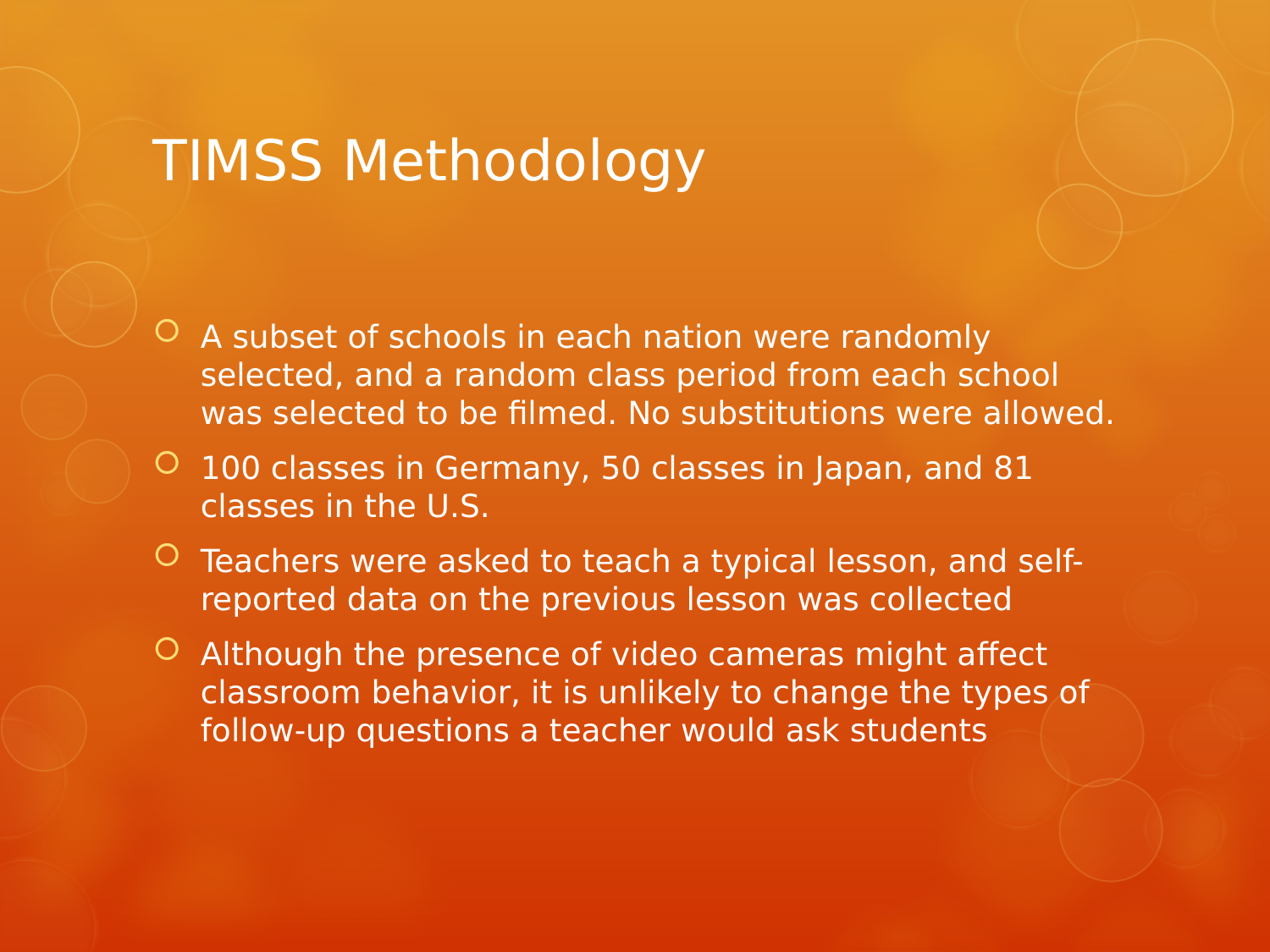

# TIMSS Methodology
A subset of schools in each nation were randomly selected, and a random class period from each school was selected to be filmed. No substitutions were allowed.
100 classes in Germany, 50 classes in Japan, and 81 classes in the U.S.
Teachers were asked to teach a typical lesson, and self-reported data on the previous lesson was collected
Although the presence of video cameras might affect classroom behavior, it is unlikely to change the types of follow-up questions a teacher would ask students